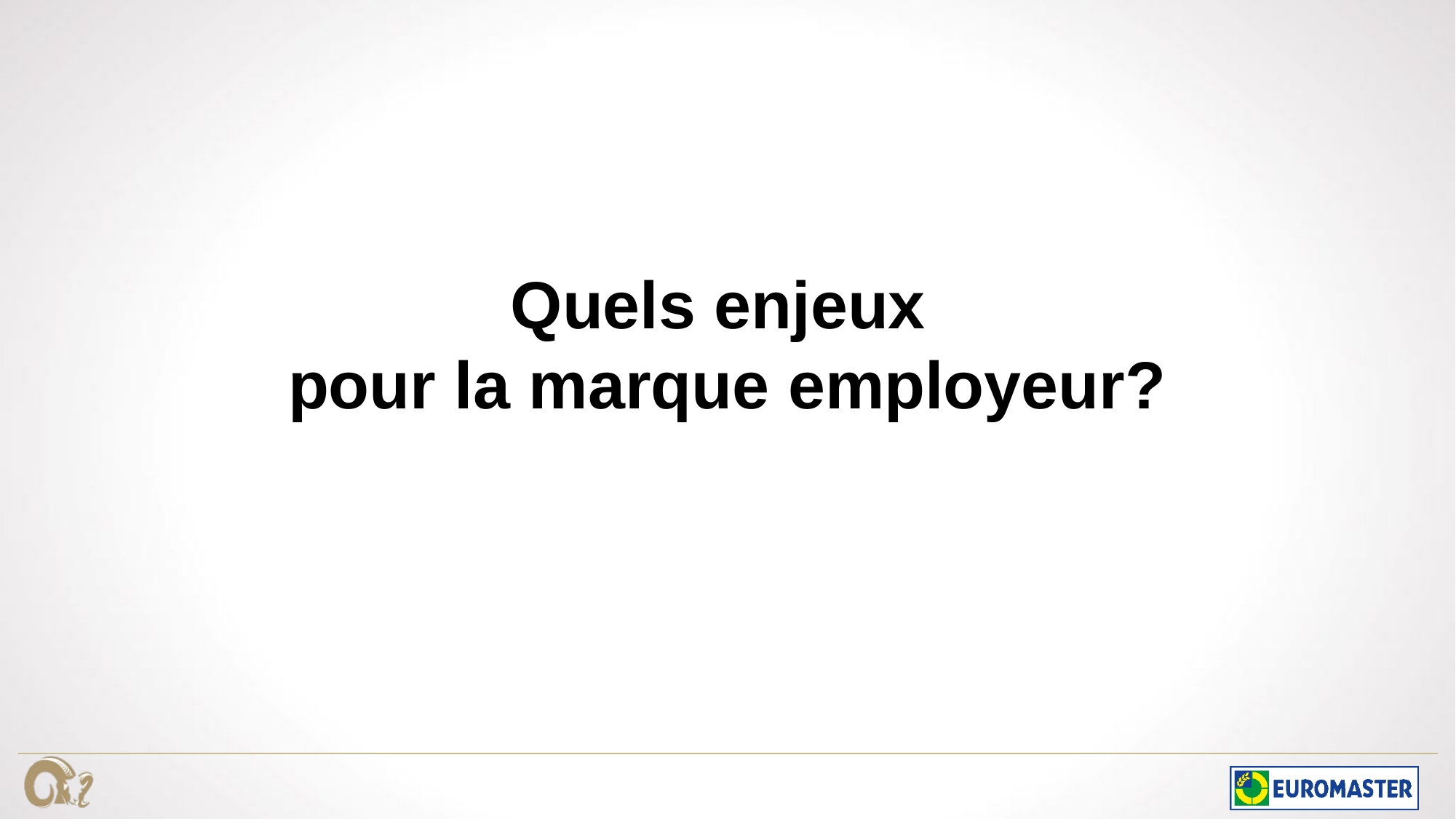

# Quels enjeux pour la marque employeur?